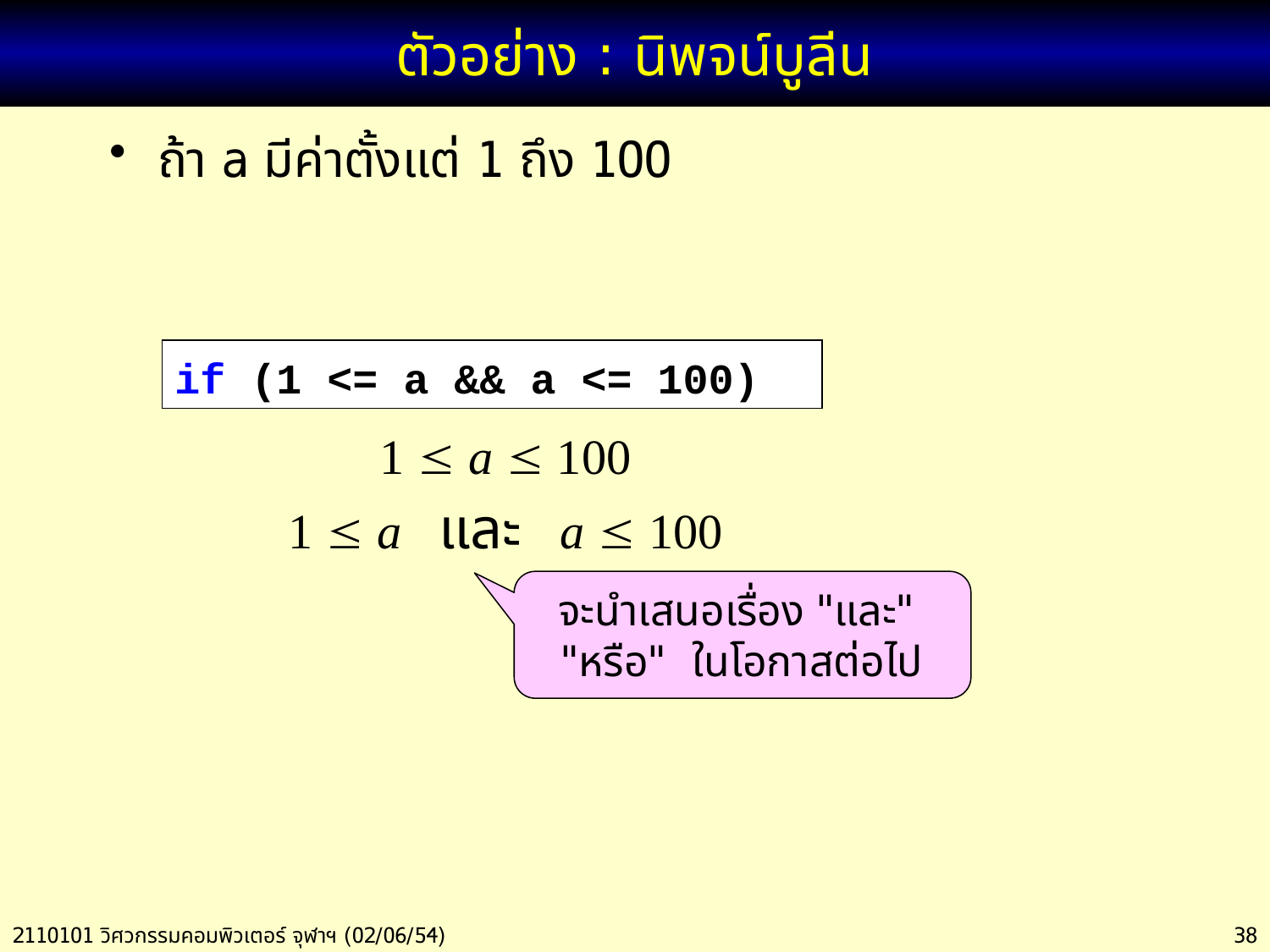

# ตัวอย่าง : นิพจน์บูลีน
ถ้า a มีค่าตั้งแต่ 1 ถึง 100
if (1 <= a && a <= 100)
1 ≤ a ≤ 100
1 ≤ a   และ   a ≤ 100
จะนำเสนอเรื่อง "และ"  "หรือ"  ในโอกาสต่อไป